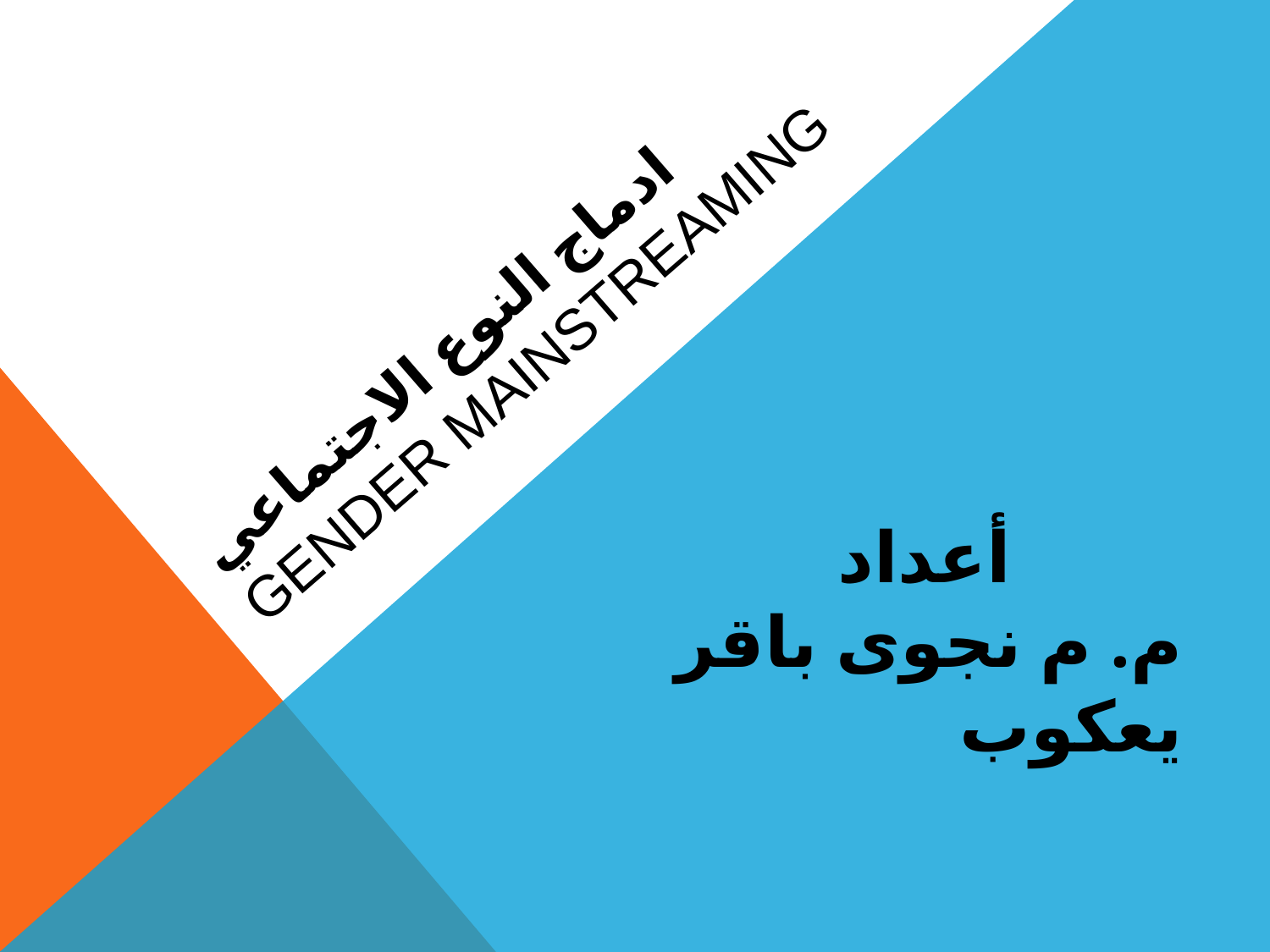

# ادماج النوع الاجتماعي Gender Mainstreaming
أعداد
م. م نجوى باقر يعكوب